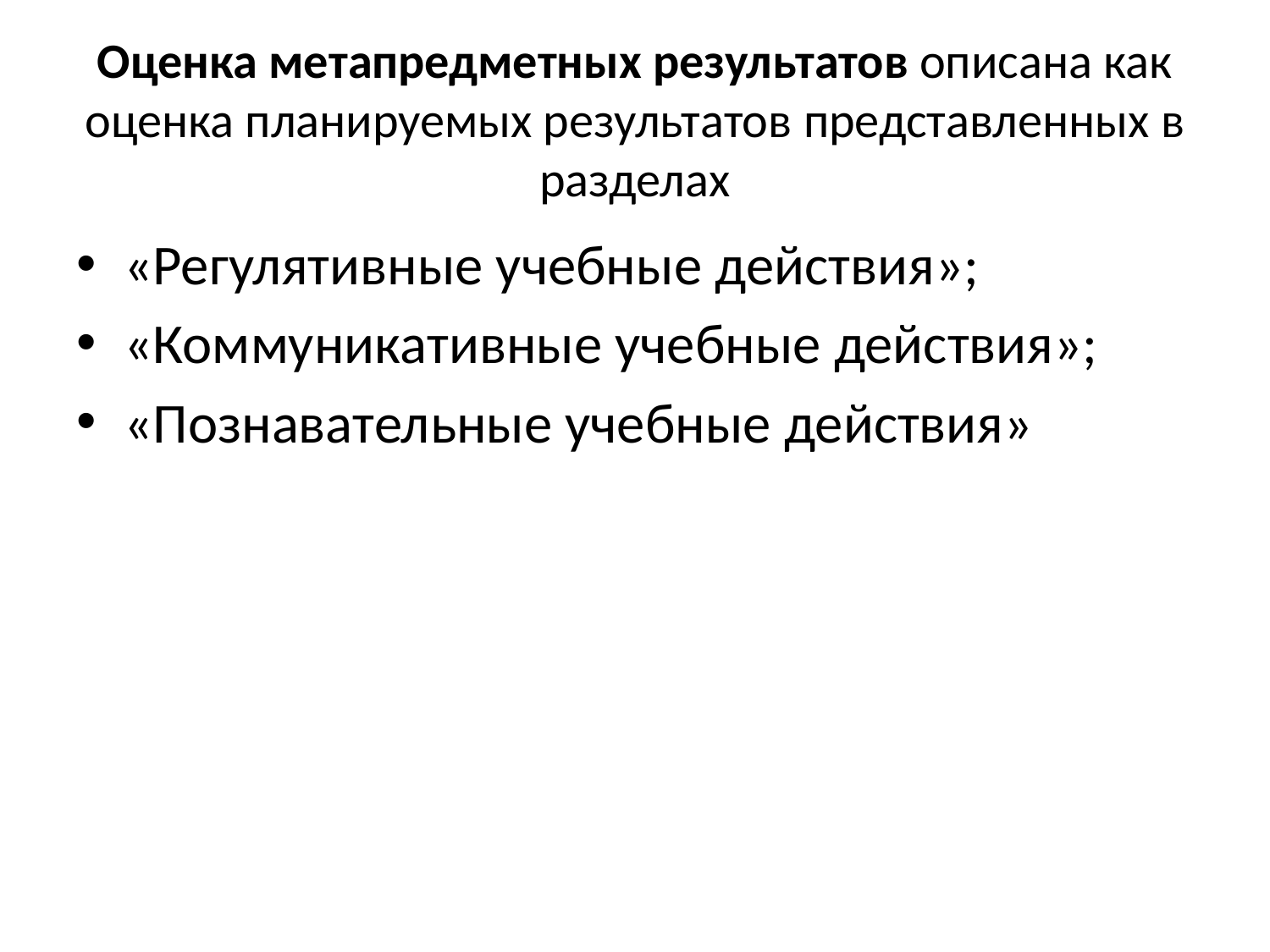

# Оценка метапредметных результатов описана как оценка планируемых результатов представленных в разделах
«Регулятивные учебные действия»;
«Коммуникативные учебные действия»;
«Познавательные учебные действия»